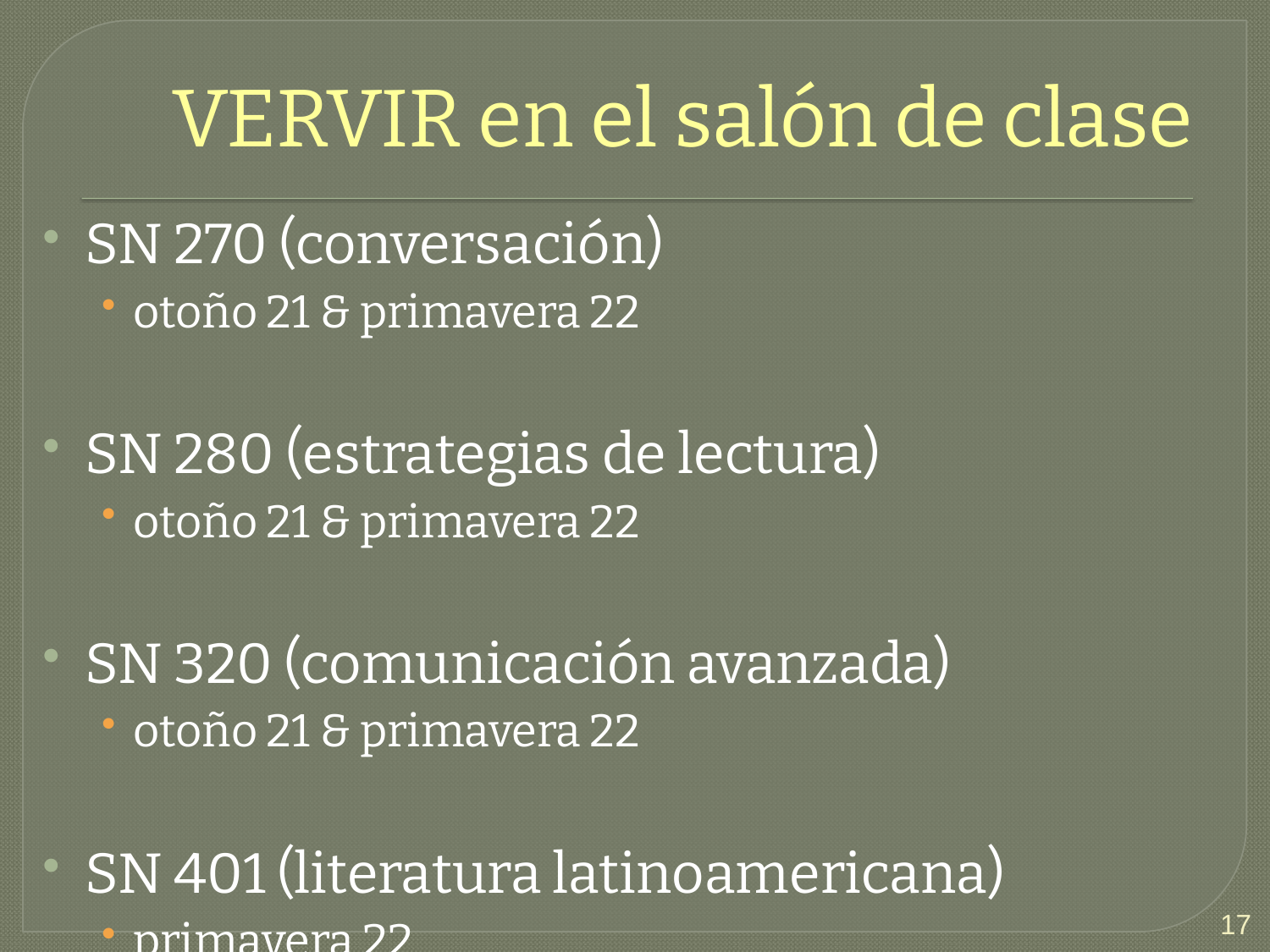

# VERVIR en el salón de clase
SN 270 (conversación)
otoño 21 & primavera 22

SN 280 (estrategias de lectura)
otoño 21 & primavera 22

SN 320 (comunicación avanzada)
otoño 21 & primavera 22

SN 401 (literatura latinoamericana)
primavera 22
17